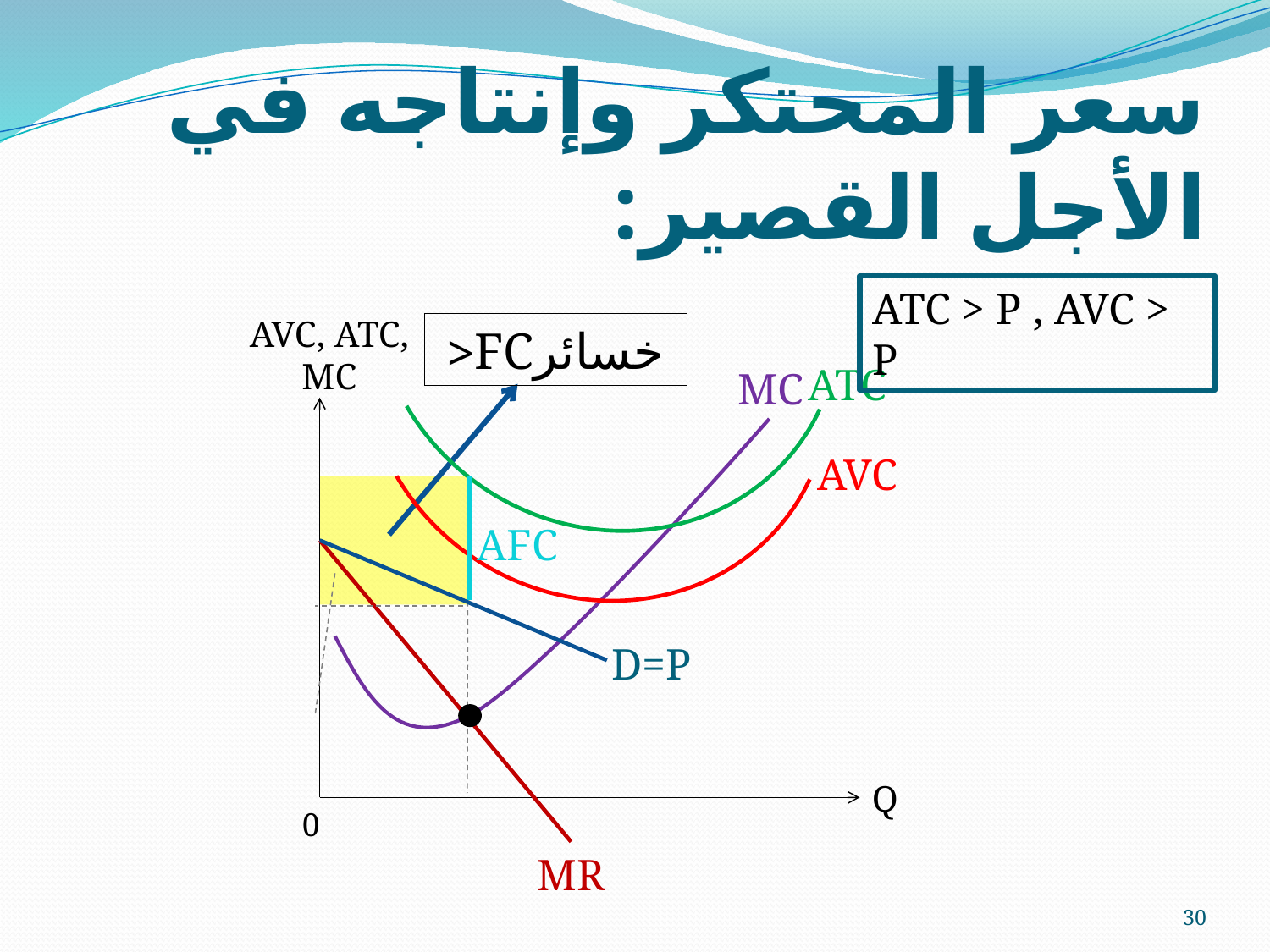

# سعر المحتكر وإنتاجه في الأجل القصير:

ATC > P , AVC > P
AVC, ATC, MC
خسائرFC<
ATC
MC

AVC

AFC
D=P

Q
0
MR
30